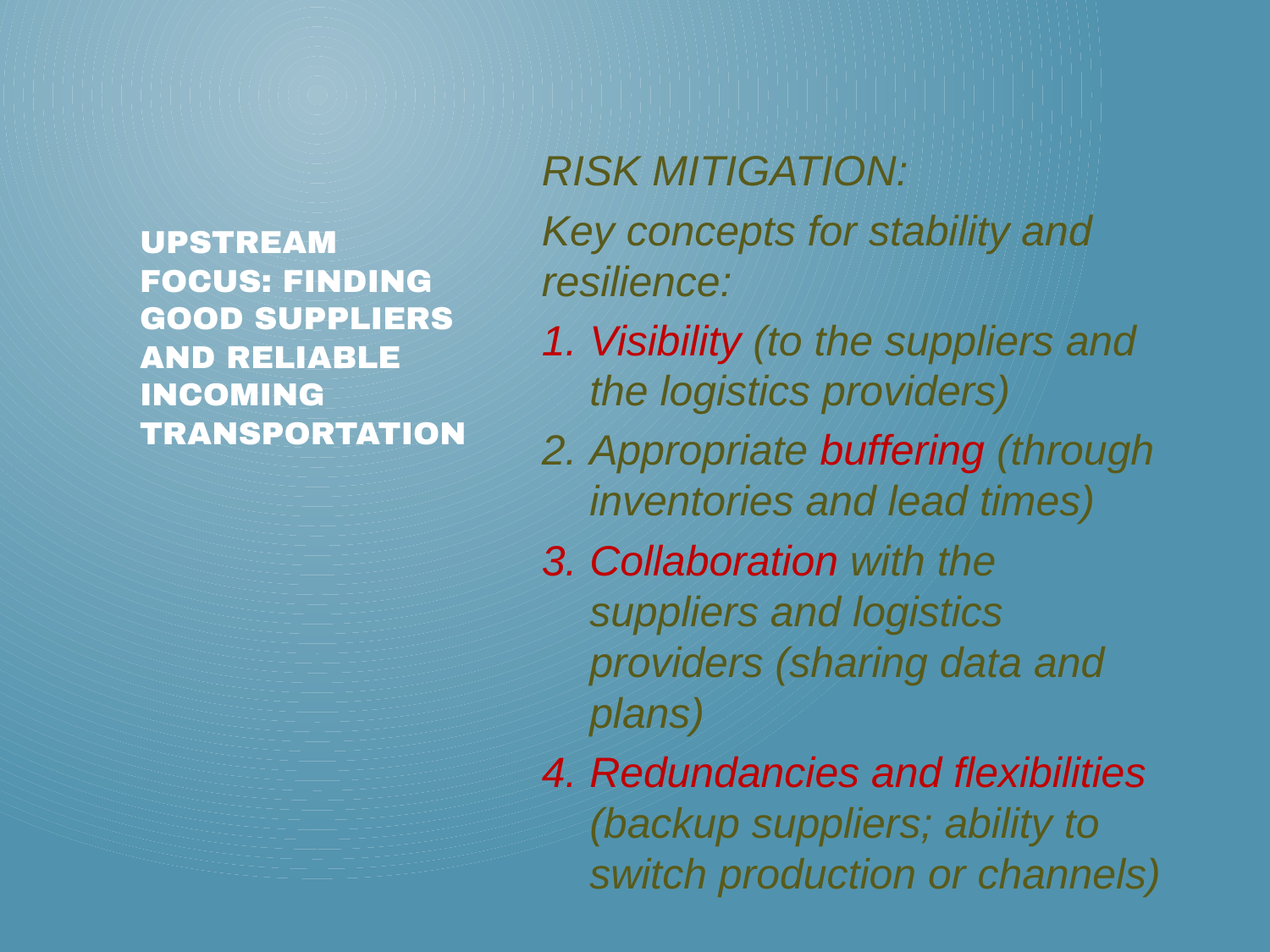

RISK MITIGATION:
Key concepts for stability and resilience:
Visibility (to the suppliers and the logistics providers)
Appropriate buffering (through inventories and lead times)
Collaboration with the suppliers and logistics providers (sharing data and plans)
Redundancies and flexibilities (backup suppliers; ability to switch production or channels)
# UPSTREAM FOCUS: FINDING GOOD SUPPLIERS AND RELIABLE INCOMING TRANSPORTATION